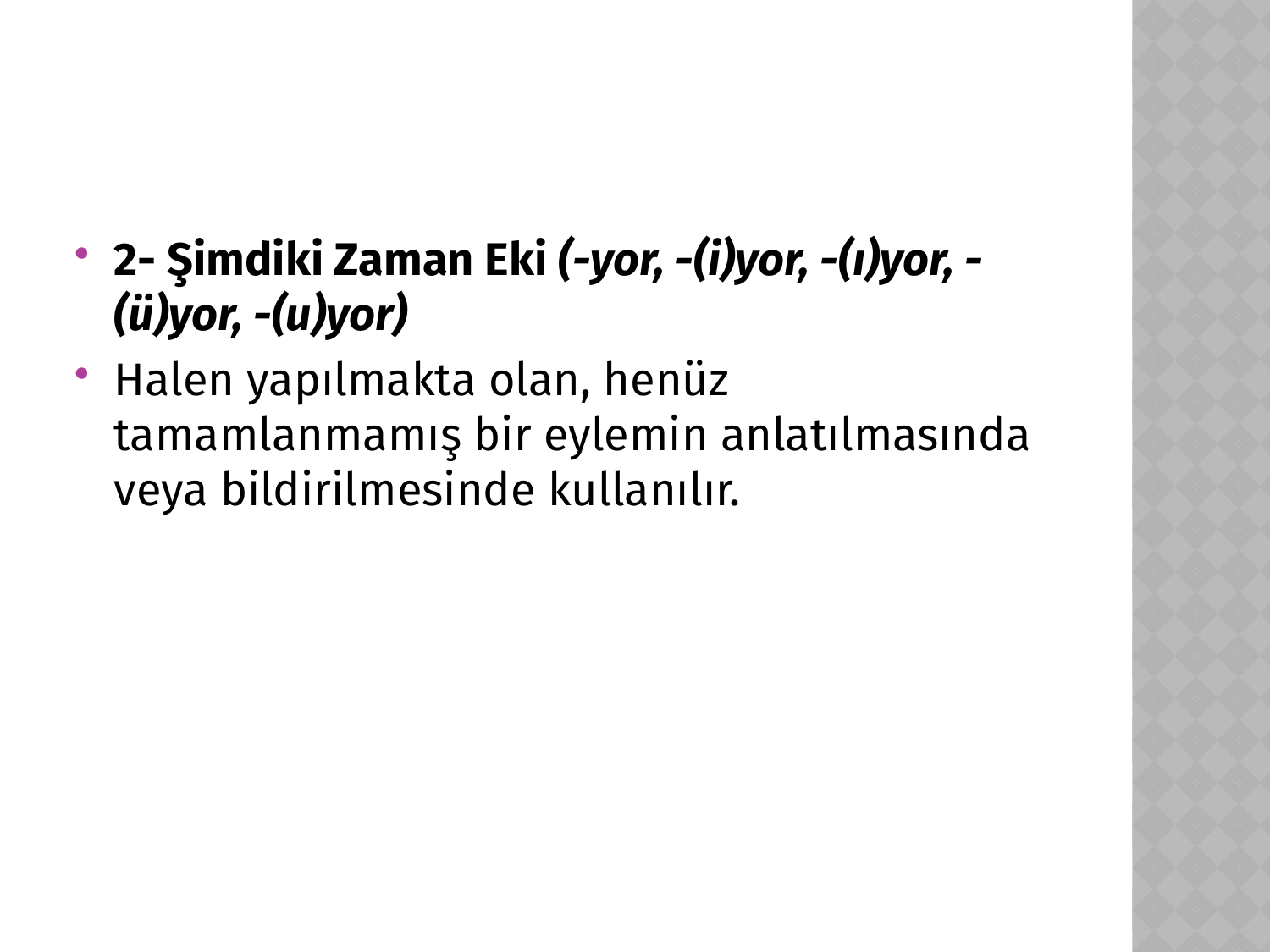

#
2- Şimdiki Zaman Eki (-yor, -(i)yor, -(ı)yor, -(ü)yor, -(u)yor)
Halen yapılmakta olan, henüz tamamlanmamış bir eylemin anlatılmasında veya bildirilmesinde kullanılır.